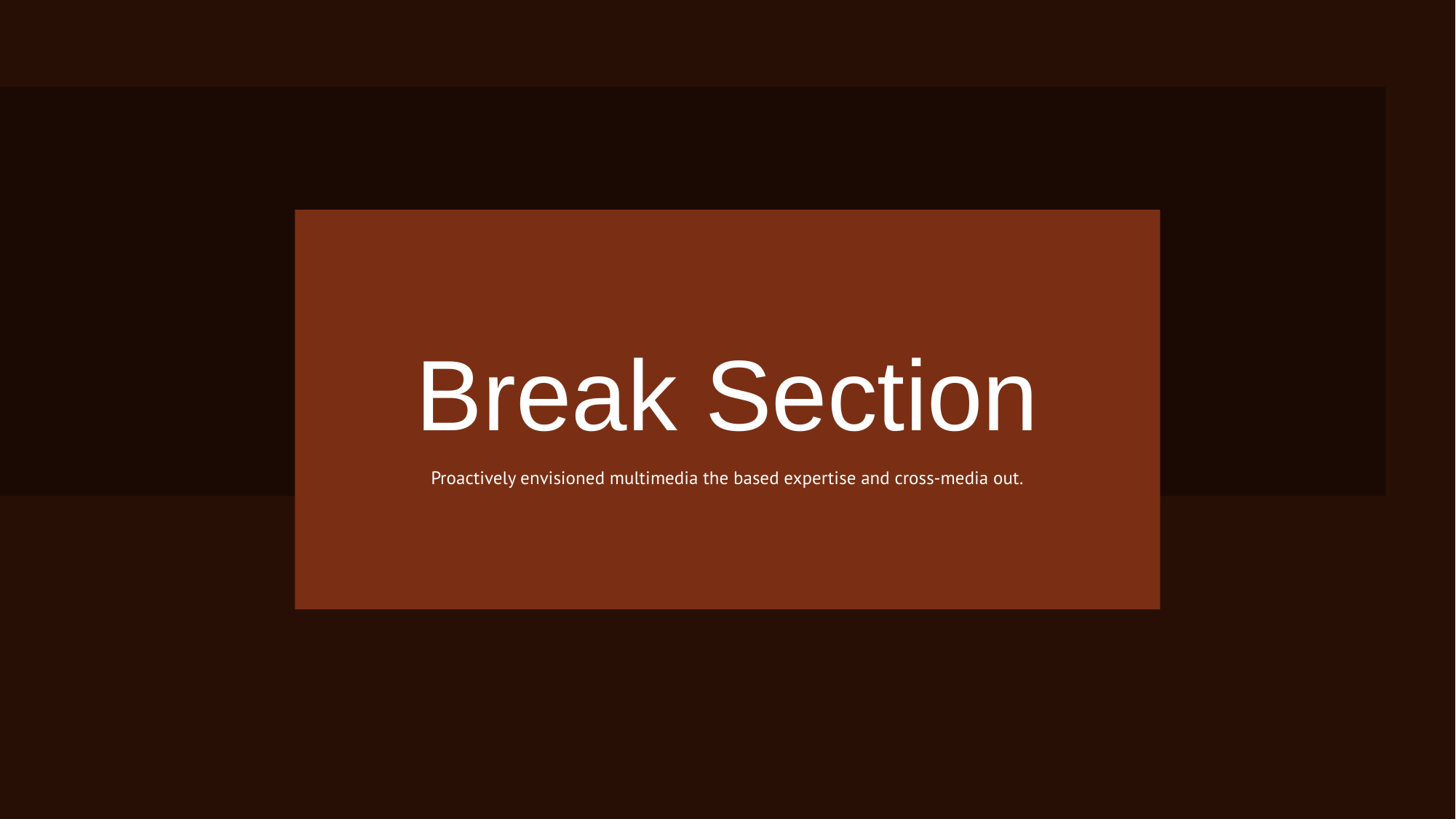

Break Section
Proactively envisioned multimedia the based expertise and cross-media out.